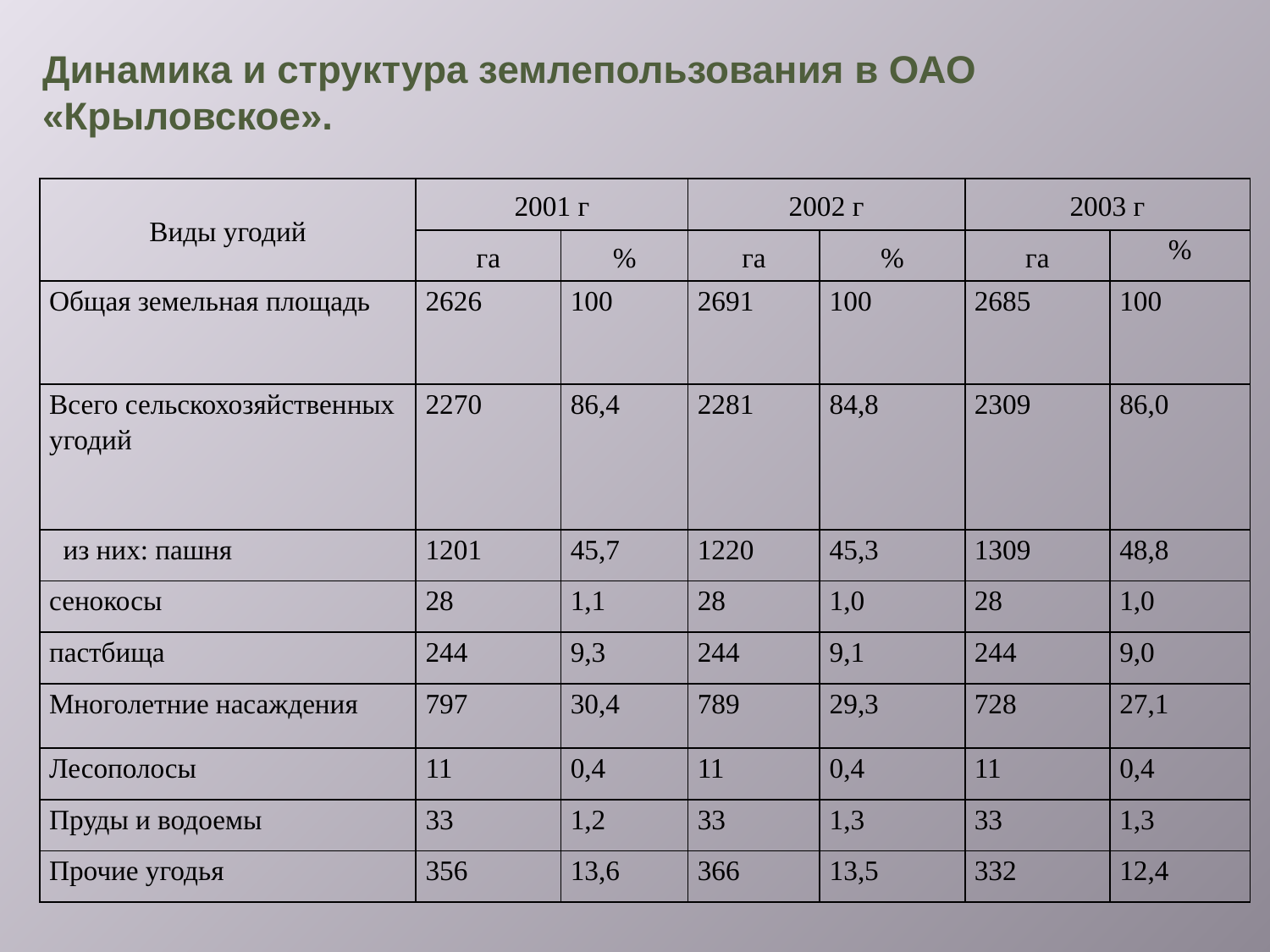

# Динамика и структура землепользования в ОАО «Крыловское».
| Виды угодий | 2001 г |  | 2002 г |  | 2003 г |  |
| --- | --- | --- | --- | --- | --- | --- |
|  | га | % | га | % | га | % |
| Общая земельная площадь | 2626 | 100 | 2691 | 100 | 2685 | 100 |
| Всего сельскохозяйственных угодий | 2270 | 86,4 | 2281 | 84,8 | 2309 | 86,0 |
| из них: пашня | 1201 | 45,7 | 1220 | 45,3 | 1309 | 48,8 |
| сенокосы | 28 | 1,1 | 28 | 1,0 | 28 | 1,0 |
| пастбища | 244 | 9,3 | 244 | 9,1 | 244 | 9,0 |
| Многолетние насаждения | 797 | 30,4 | 789 | 29,3 | 728 | 27,1 |
| Лесополосы | 11 | 0,4 | 11 | 0,4 | 11 | 0,4 |
| Пруды и водоемы | 33 | 1,2 | 33 | 1,3 | 33 | 1,3 |
| Прочие угодья | 356 | 13,6 | 366 | 13,5 | 332 | 12,4 |